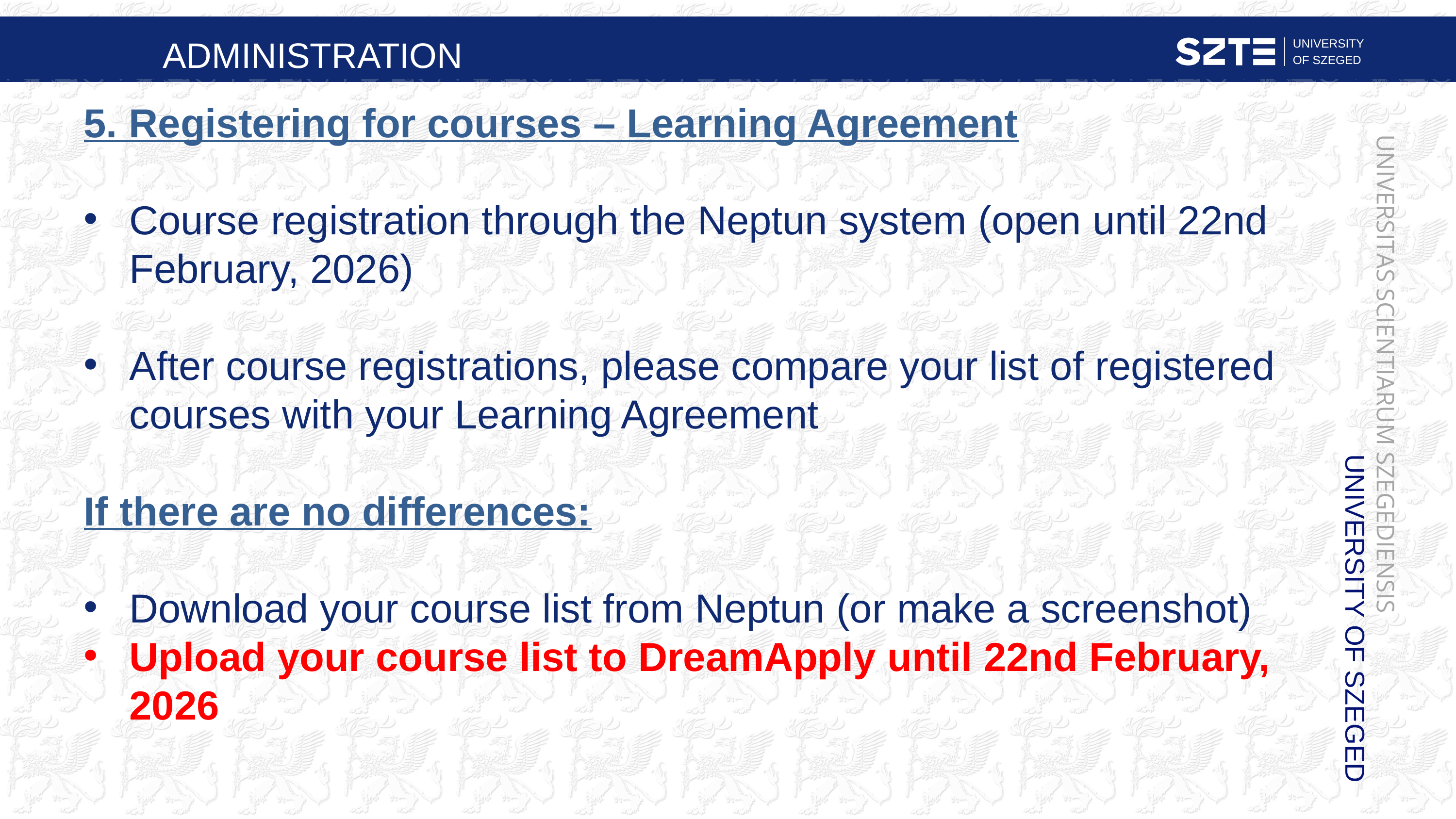

ADMINISTRATION
UNIVERSITY
OF SZEGED

5. Registering for courses – Learning Agreement

Course registration through the Neptun system (open until 22nd February, 2026)

After course registrations, please compare your list of registered courses with your Learning Agreement

If there are no differences:

Download your course list from Neptun (or make a screenshot)
Upload your course list to DreamApply until 22nd February, 2026

UNIVERSITY OF SZEGED
UNIVERSITAS SCIENTIARUM SZEGEDIENSIS